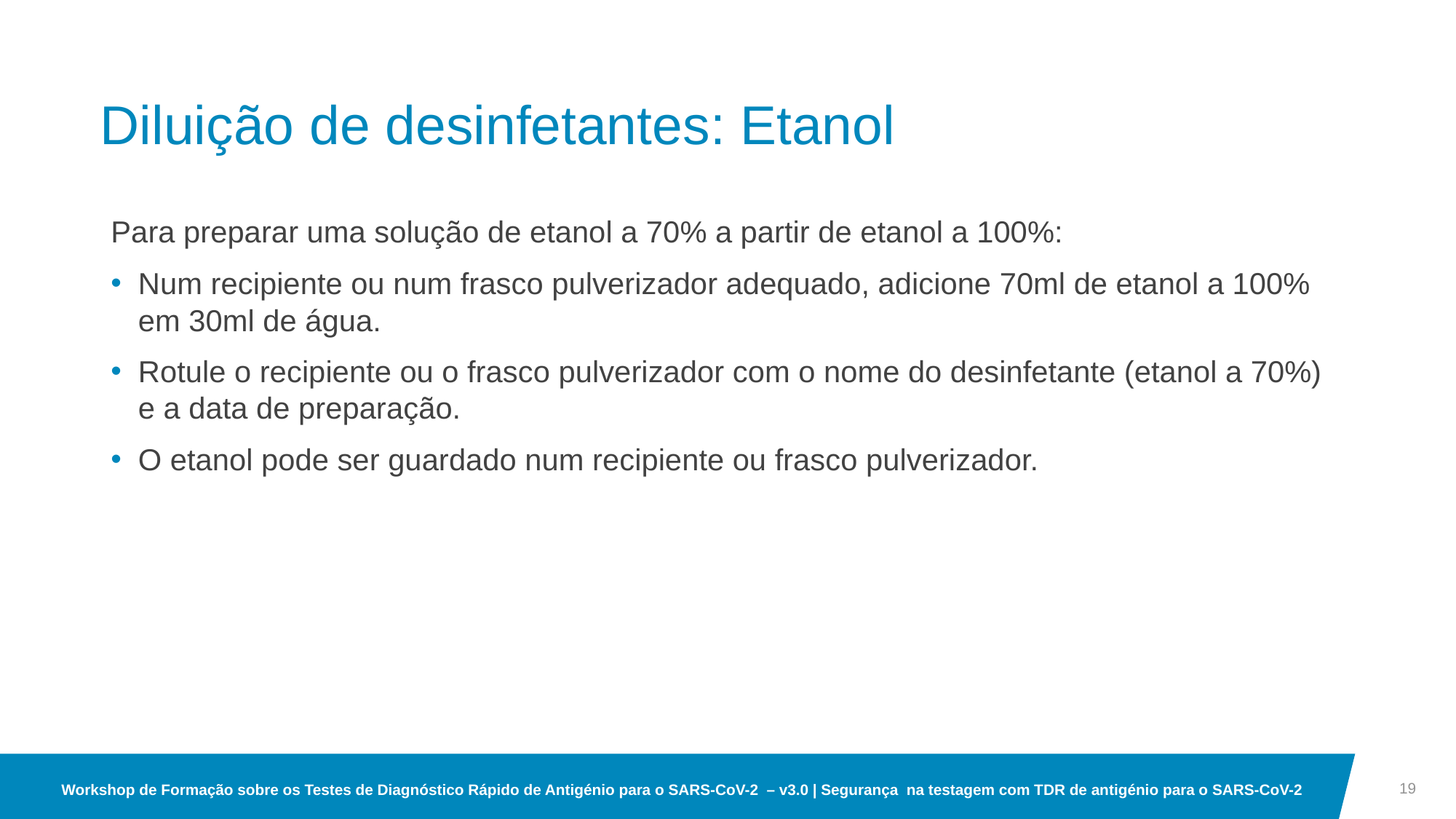

# Diluição de desinfetantes: Etanol
Para preparar uma solução de etanol a 70% a partir de etanol a 100%:
Num recipiente ou num frasco pulverizador adequado, adicione 70ml de etanol a 100% em 30ml de água.
Rotule o recipiente ou o frasco pulverizador com o nome do desinfetante (etanol a 70%) e a data de preparação.
O etanol pode ser guardado num recipiente ou frasco pulverizador.

19
Workshop de Formação sobre os Testes de Diagnóstico Rápido de Antigénio para o SARS-CoV-2  – v3.0 | Segurança  na testagem com TDR de antigénio para o SARS-CoV-2